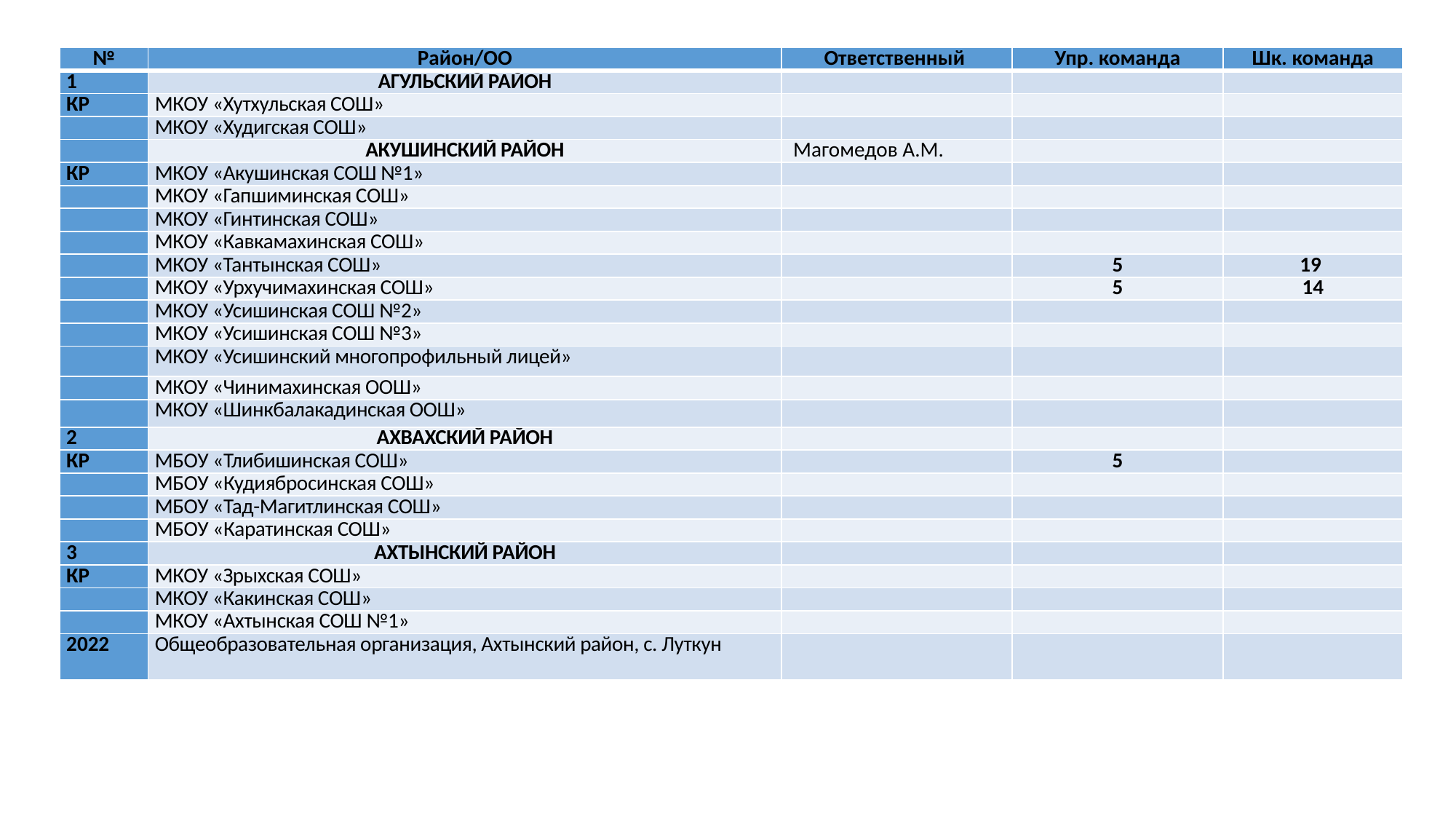

| № | Район/ОО | Ответственный | Упр. команда | Шк. команда |
| --- | --- | --- | --- | --- |
| 1 | АГУЛЬСКИЙ РАЙОН |  |  |  |
| КР | МКОУ «Хутхульская СОШ» |  |  |  |
|  | МКОУ «Худигская СОШ» |  |  |  |
|  | АКУШИНСКИЙ РАЙОН | Магомедов А.М. |  |  |
| КР | МКОУ «Акушинская СОШ №1» |  |  |  |
|  | МКОУ «Гапшиминская СОШ» |  |  |  |
|  | МКОУ «Гинтинская СОШ» |  |  |  |
|  | МКОУ «Кавкамахинская СОШ» |  |  |  |
|  | МКОУ «Тантынская СОШ» |  | 5 | 19 |
|  | МКОУ «Урхучимахинская СОШ» |  | 5 | 14 |
|  | МКОУ «Усишинская СОШ №2» |  |  |  |
|  | МКОУ «Усишинская СОШ №3» |  |  |  |
|  | МКОУ «Усишинский многопрофильный лицей» |  |  |  |
|  | МКОУ «Чинимахинская ООШ» |  |  |  |
|  | МКОУ «Шинкбалакадинская ООШ» |  |  |  |
| 2 | АХВАХСКИЙ РАЙОН |  |  |  |
| КР | МБОУ «Тлибишинская СОШ» |  | 5 |  |
|  | МБОУ «Кудиябросинская СОШ» |  |  |  |
|  | МБОУ «Тад-Магитлинская СОШ» |  |  |  |
|  | МБОУ «Каратинская СОШ» |  |  |  |
| 3 | АХТЫНСКИЙ РАЙОН |  |  |  |
| КР | МКОУ «Зрыхская СОШ» |  |  |  |
|  | МКОУ «Какинская СОШ» |  |  |  |
|  | МКОУ «Ахтынская СОШ №1» |  |  |  |
| 2022 | Общеобразовательная организация, Ахтынский район, с. Луткун |  |  |  |